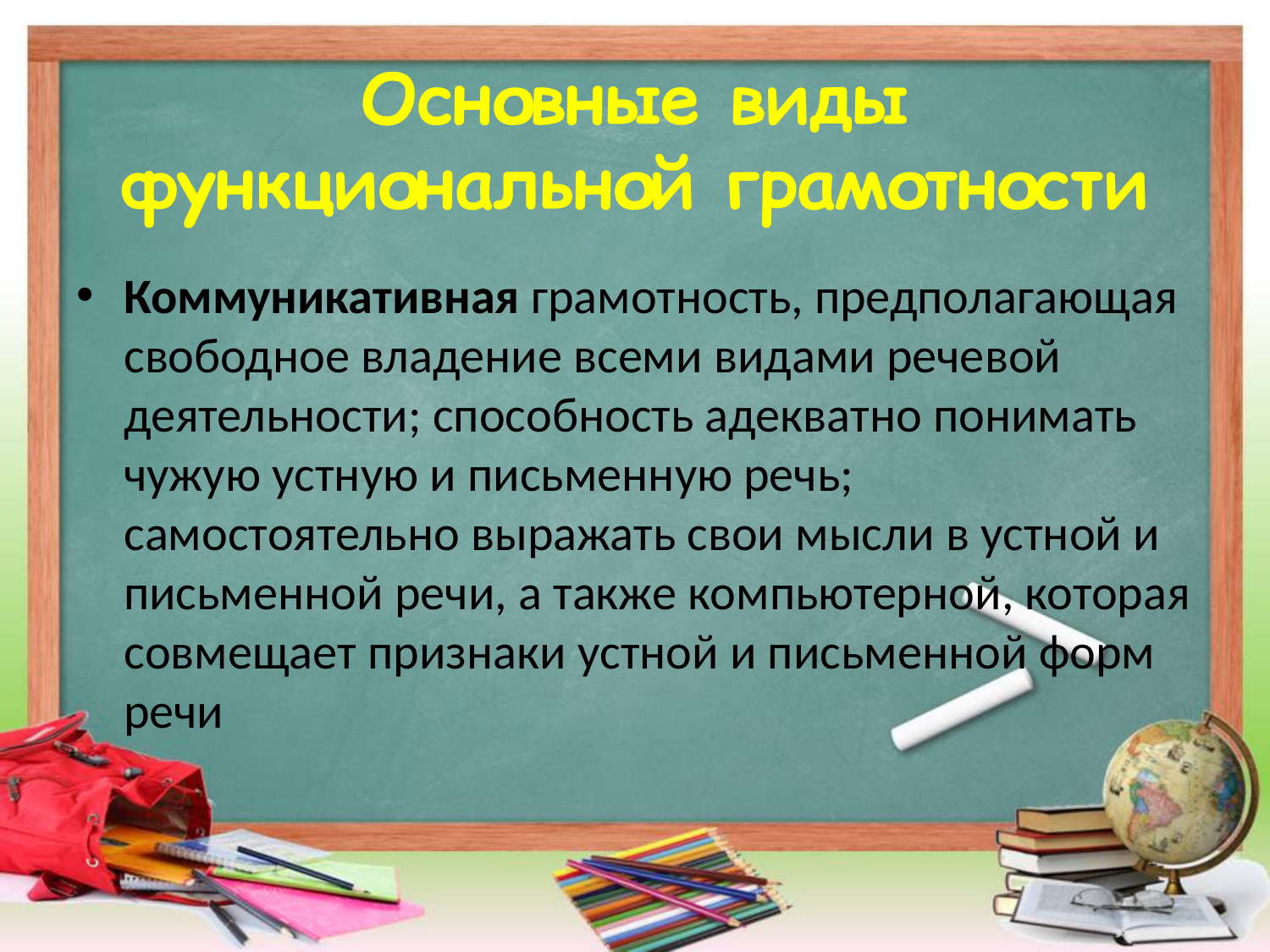

# Основные виды функциональной грамотности
Коммуникативная грамотность, предполагающая свободное владение всеми видами речевой деятельности; способность адекватно понимать чужую устную и письменную речь; самостоятельно выражать свои мысли в устной и письменной речи, а также компьютерной, которая совмещает признаки устной и письменной форм речи